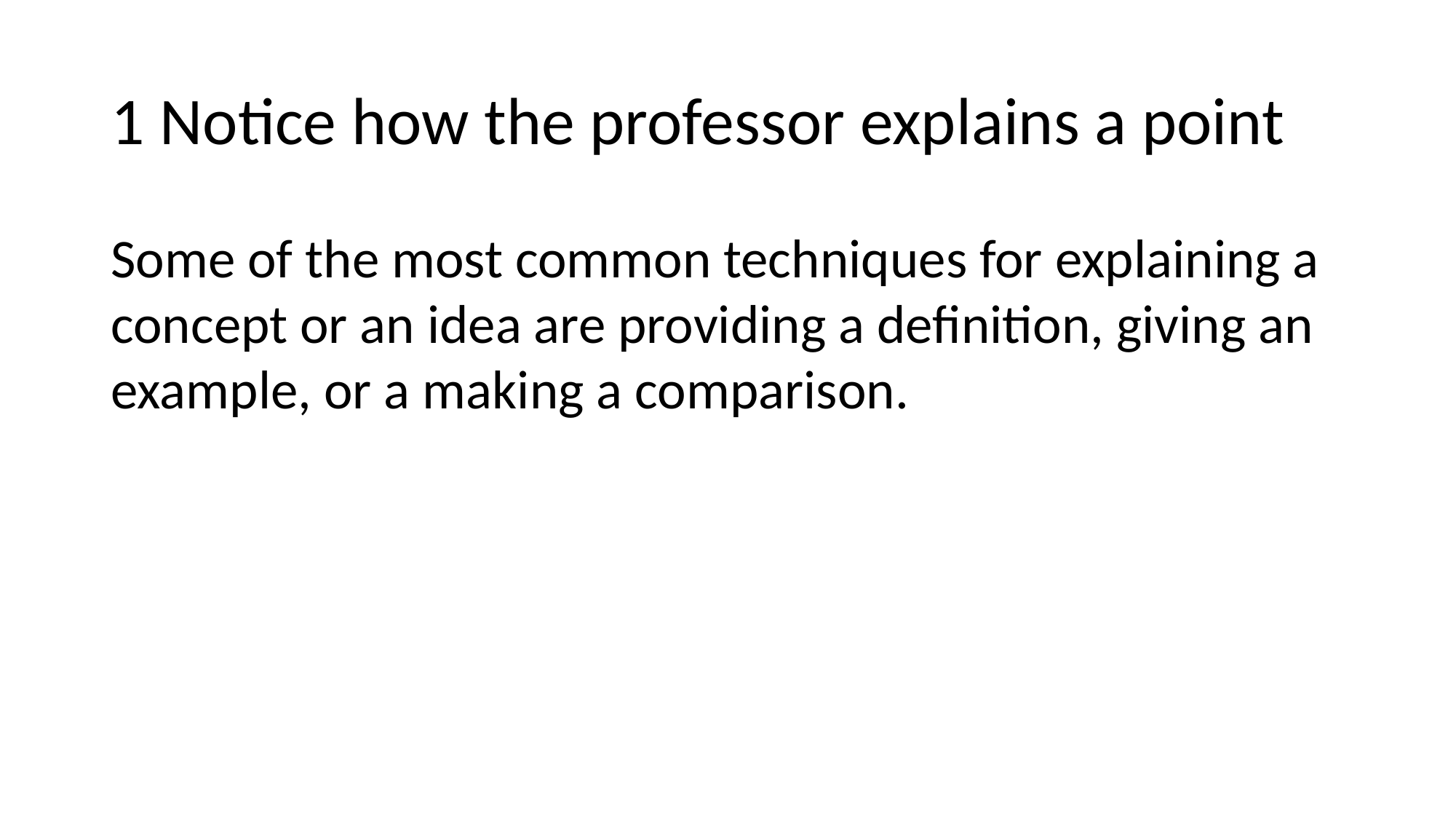

# 1 Notice how the professor explains a point
Some of the most common techniques for explaining a concept or an idea are providing a definition, giving an example, or a making a comparison.